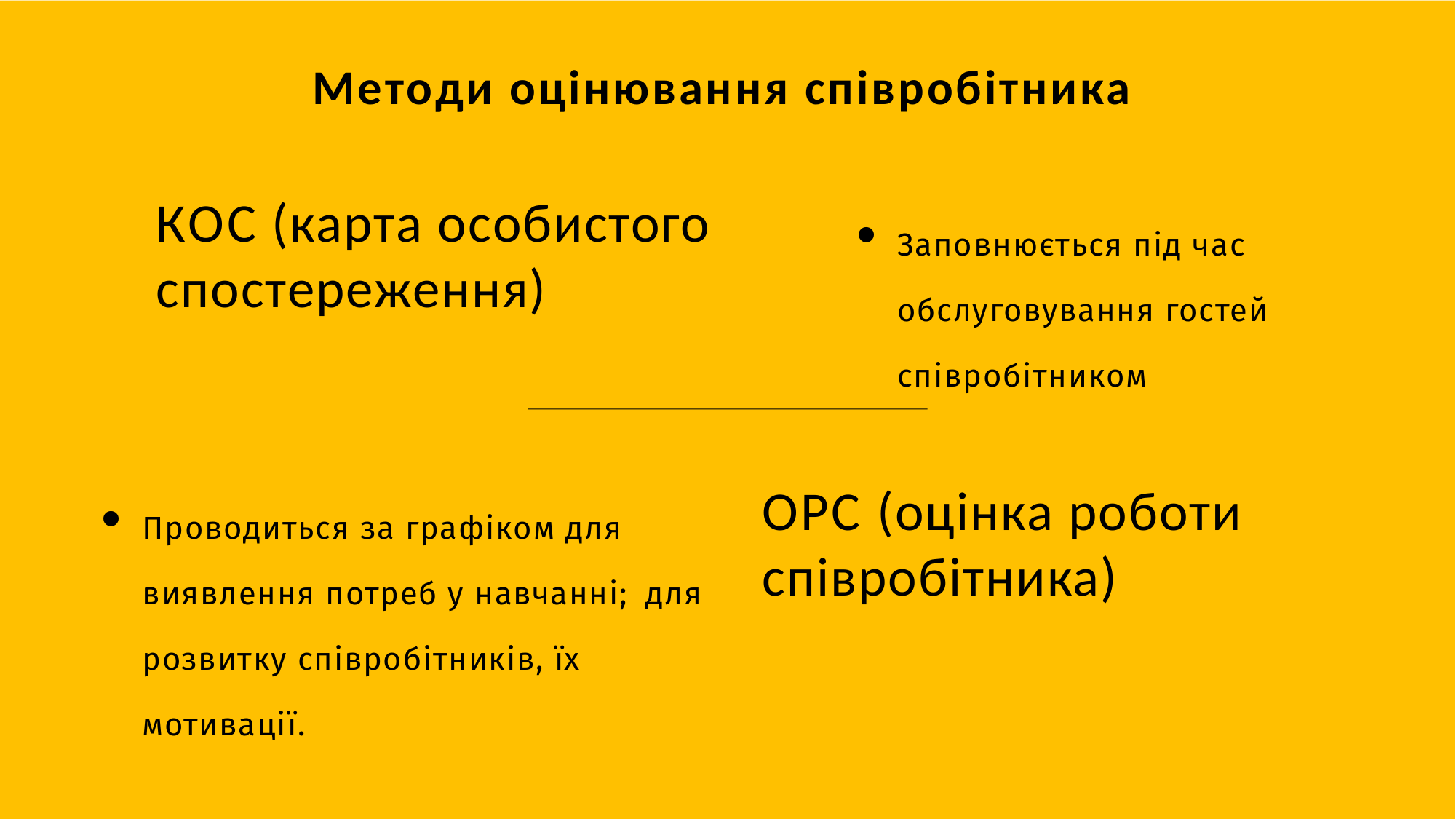

# Методи оцінювання співробітника
КОС (карта особистого спостереження)
Заповнюється під час обслуговування гостей співробітником

ОРС (оцінка роботи співробітника)
Проводиться за графіком для виявлення потреб у навчанні; для розвитку співробітників, їх мотивації.